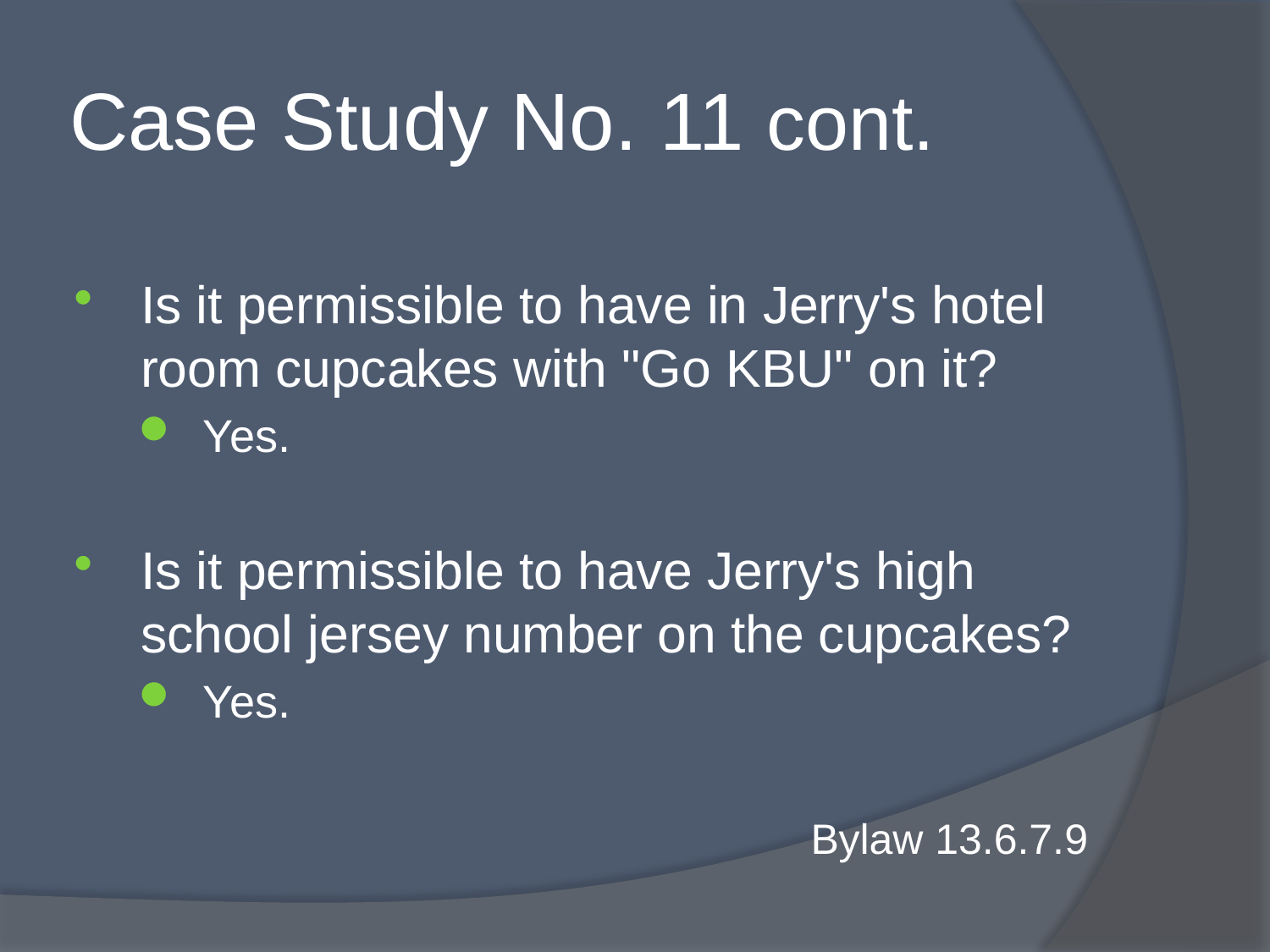

# Case Study No. 11 cont.
Is it permissible to have in Jerry's hotel room cupcakes with "Go KBU" on it?
Yes.

Is it permissible to have Jerry's high school jersey number on the cupcakes?
Yes.

Bylaw 13.6.7.9